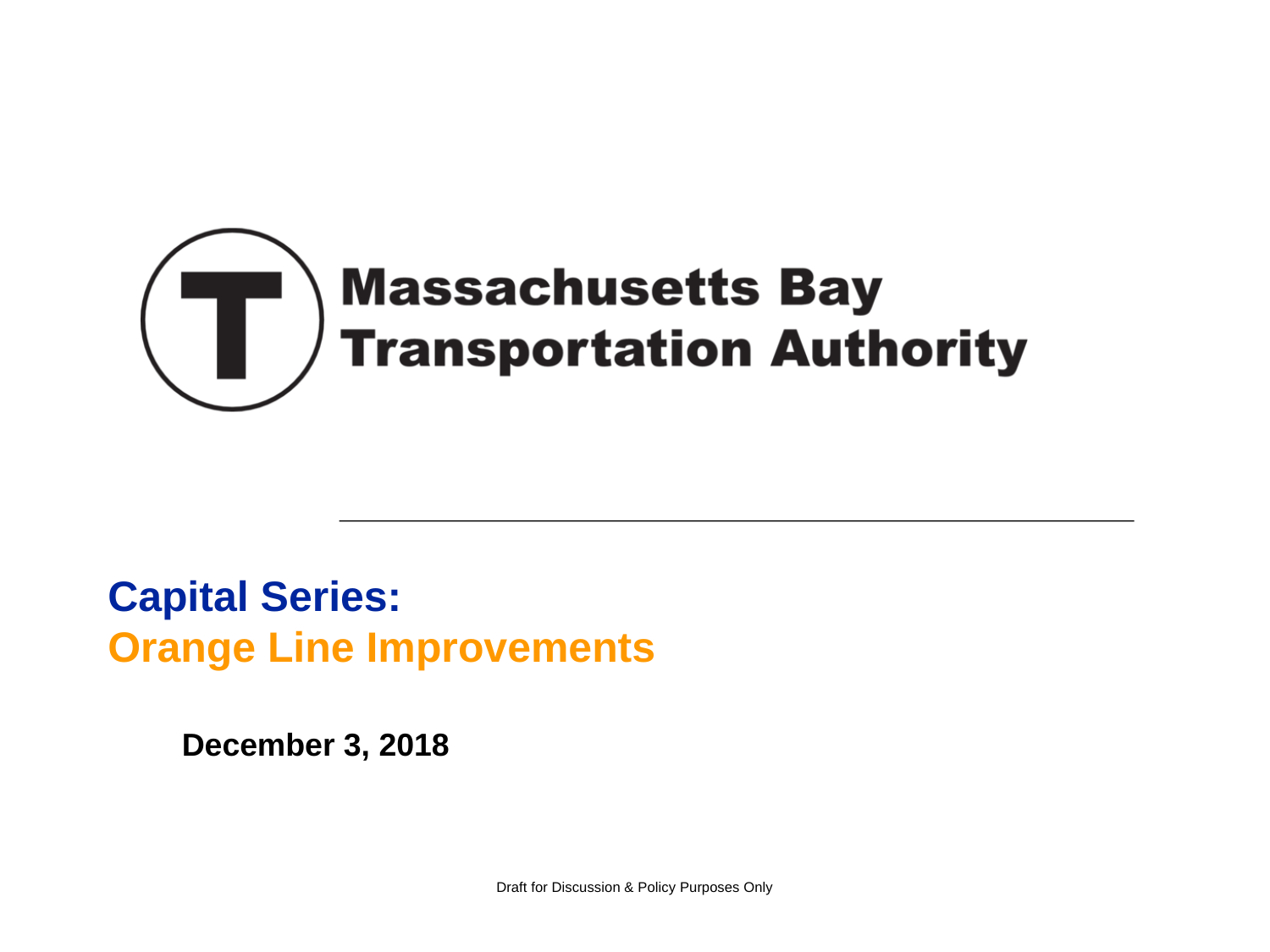

# Capital Series: Orange Line Improvements
December 3, 2018